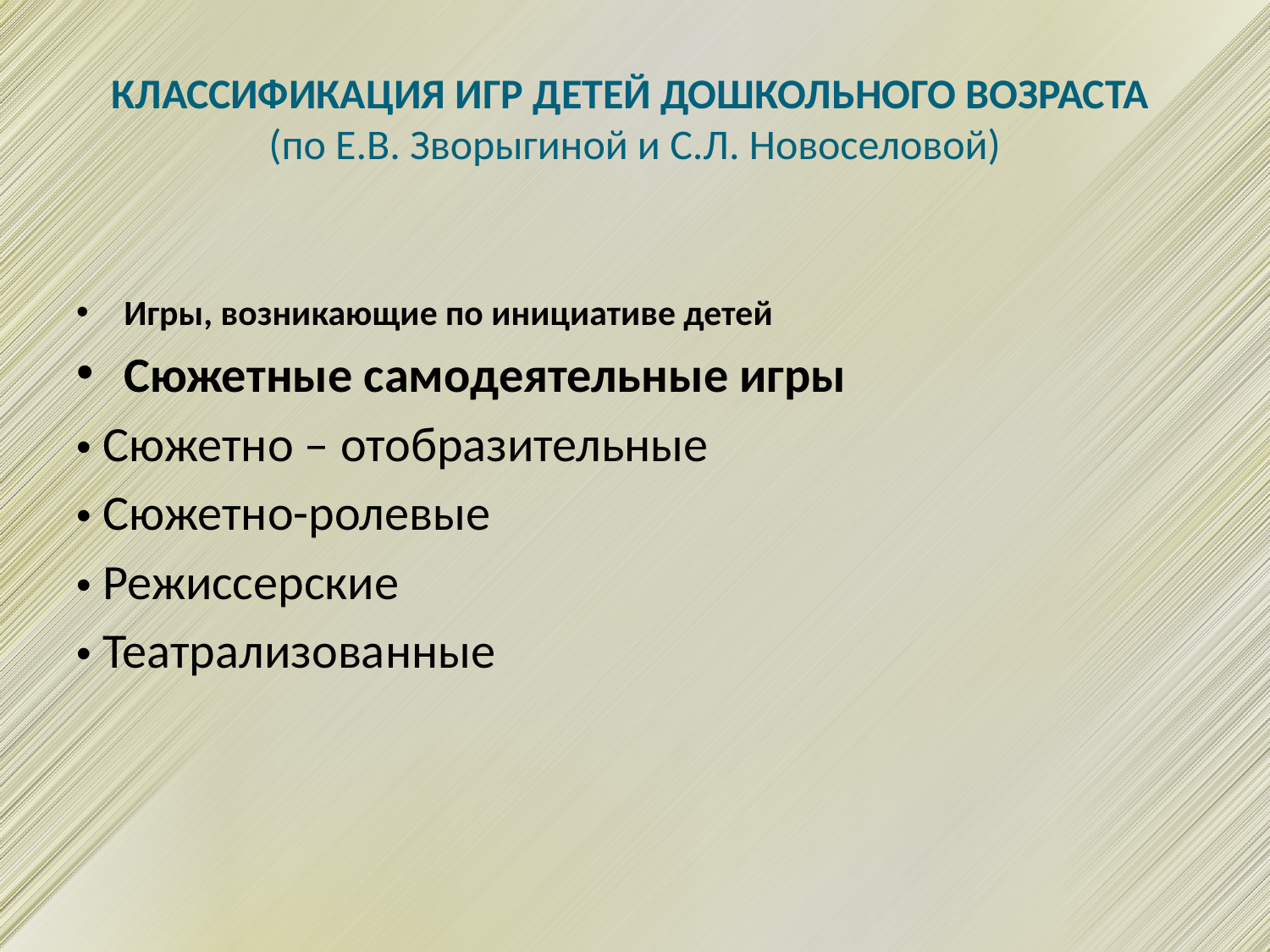

# КЛАССИФИКАЦИЯ ИГР ДЕТЕЙ ДОШКОЛЬНОГО ВОЗРАСТА (по Е.В. Зворыгиной и С.Л. Новоселовой)

Игры, возникающие по инициативе детей
Сюжетные самодеятельные игры
• Сюжетно – отобразительные
• Сюжетно-ролевые
• Режиссерские
• Театрализованные